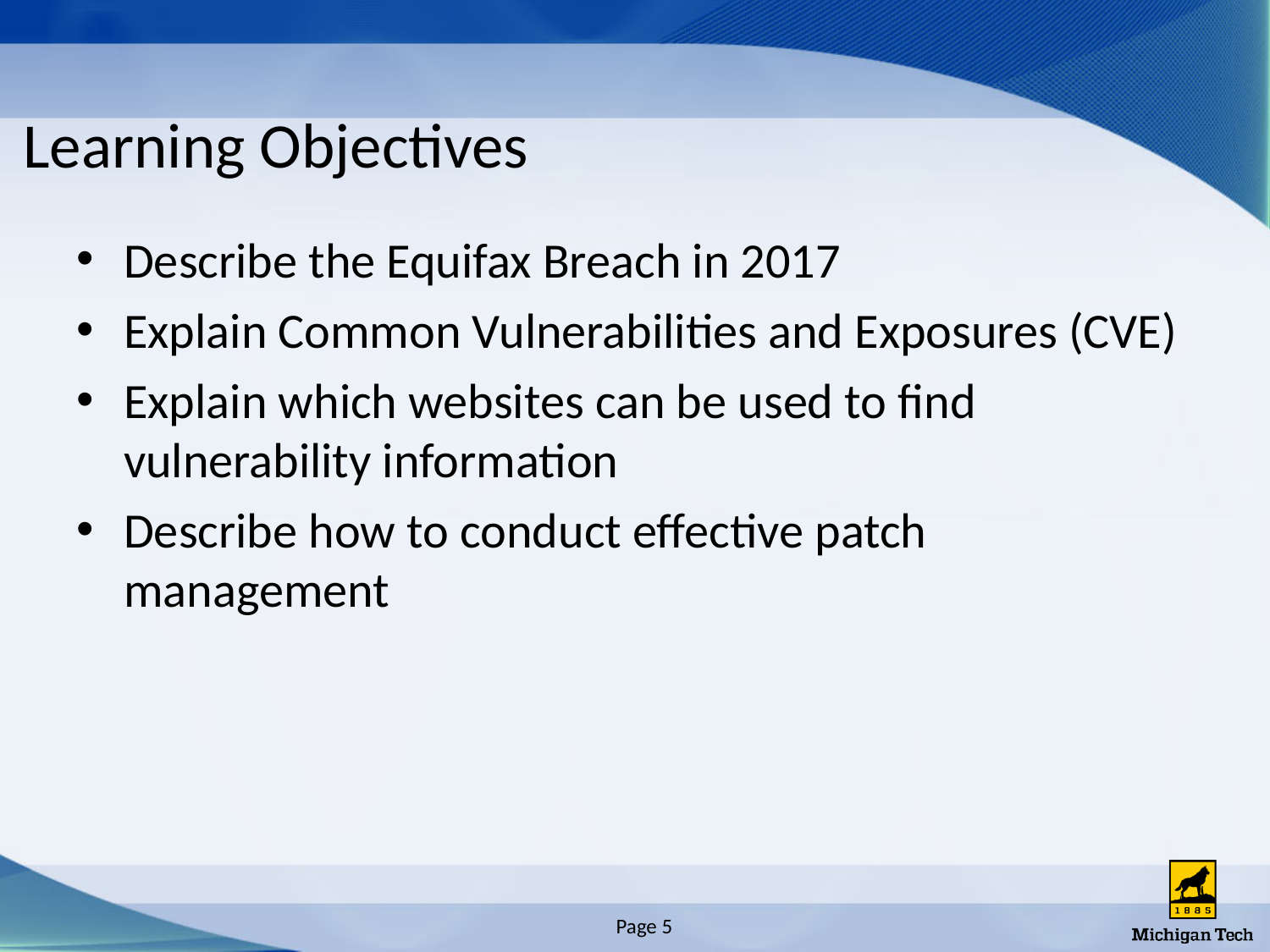

# Learning Objectives
Describe the Equifax Breach in 2017
Explain Common Vulnerabilities and Exposures (CVE)
Explain which websites can be used to find vulnerability information
Describe how to conduct effective patch management